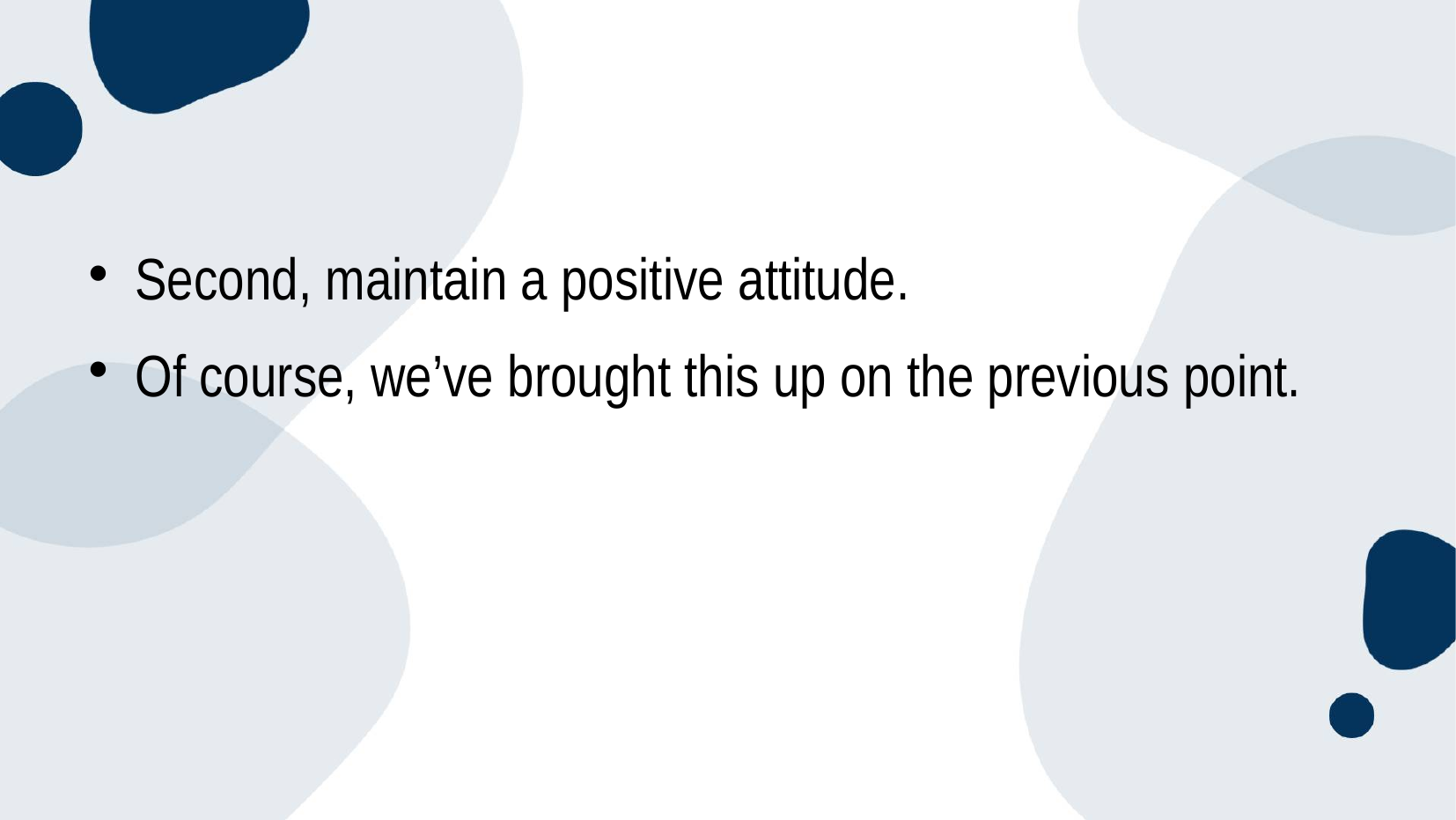

#
Second, maintain a positive attitude.
Of course, we’ve brought this up on the previous point.